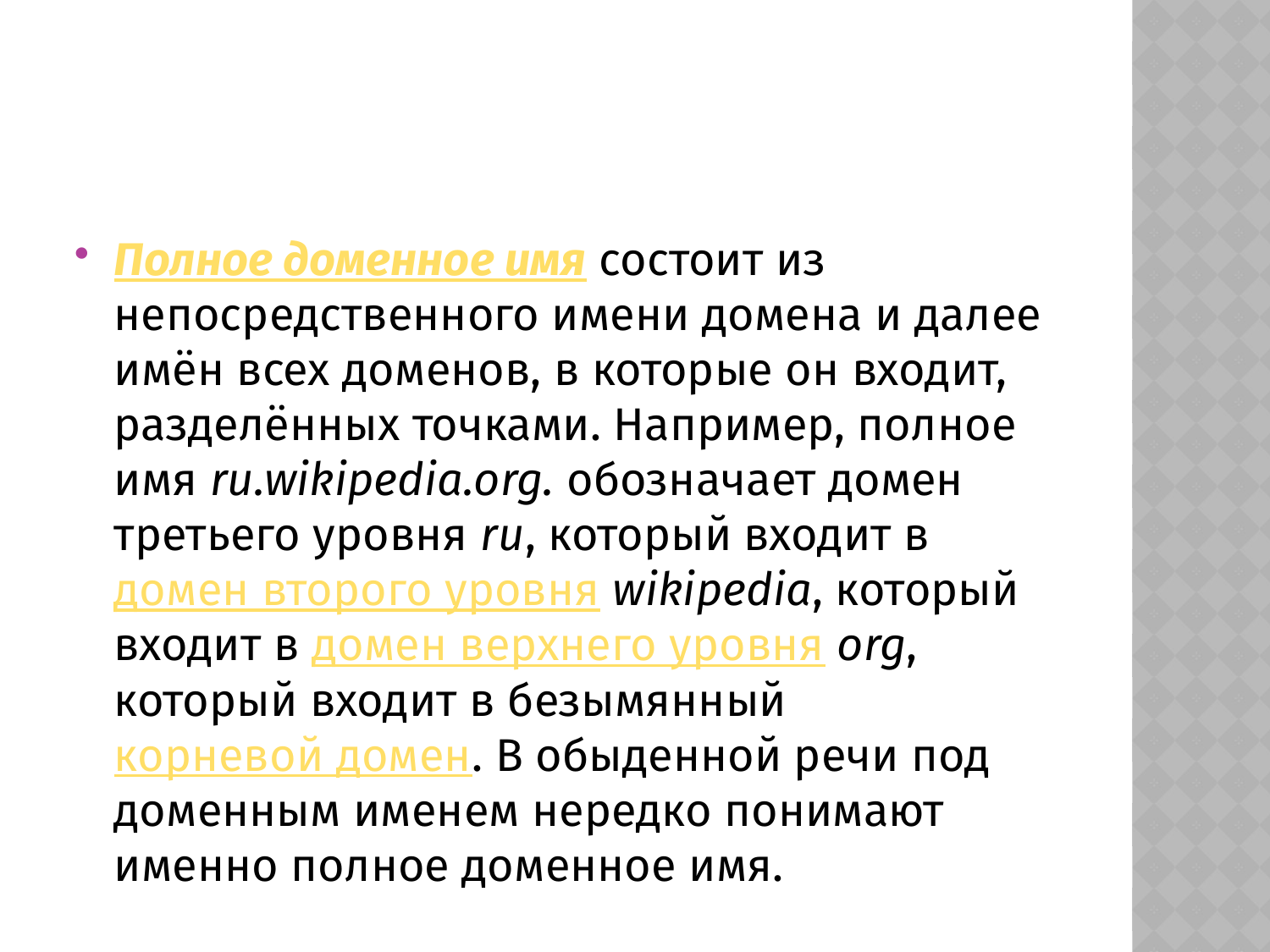

#
Полное доменное имя состоит из непосредственного имени домена и далее имён всех доменов, в которые он входит, разделённых точками. Например, полное имя ru.wikipedia.org. обозначает домен третьего уровня ru, который входит в домен второго уровня wikipedia, который входит в домен верхнего уровня org, который входит в безымянный корневой домен. В обыденной речи под доменным именем нередко понимают именно полное доменное имя.